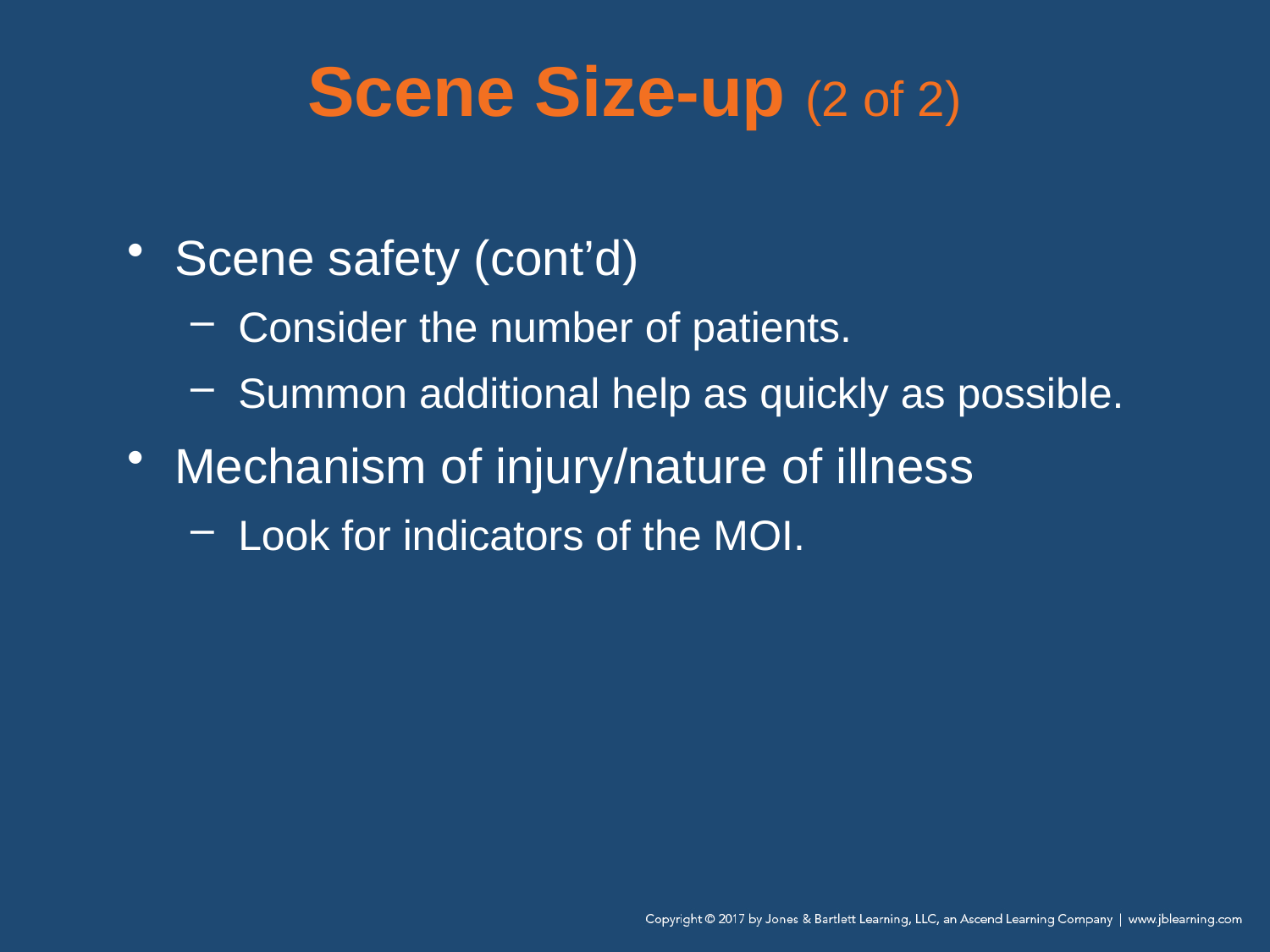

# Scene Size-up (2 of 2)
Scene safety (cont’d)
Consider the number of patients.
Summon additional help as quickly as possible.
Mechanism of injury/nature of illness
Look for indicators of the MOI.